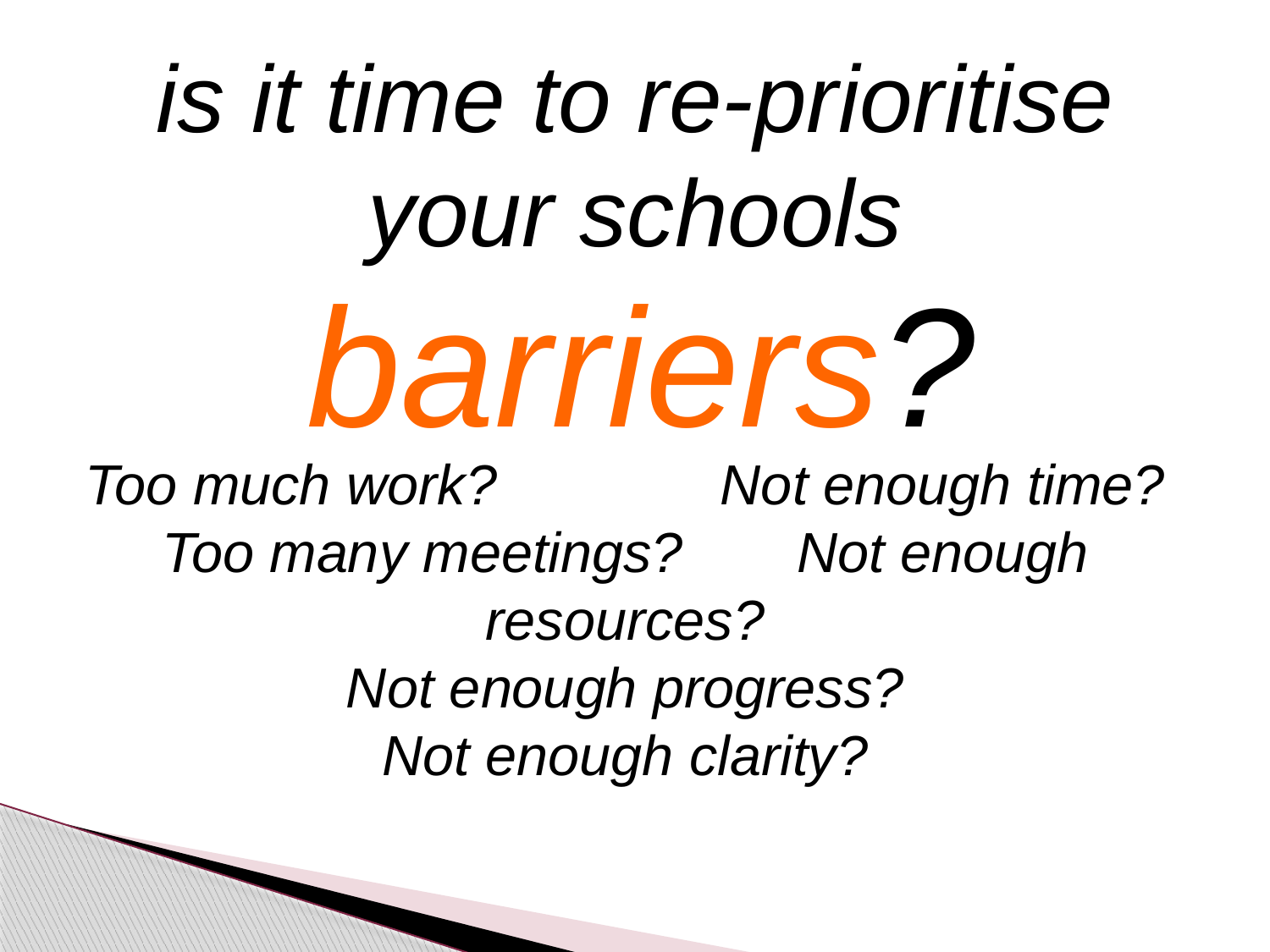

is it time to re-prioritise your schools
barriers?
Too much work?		Not enough time? Too many meetings?	Not enough resources?
Not enough progress?
Not enough clarity?